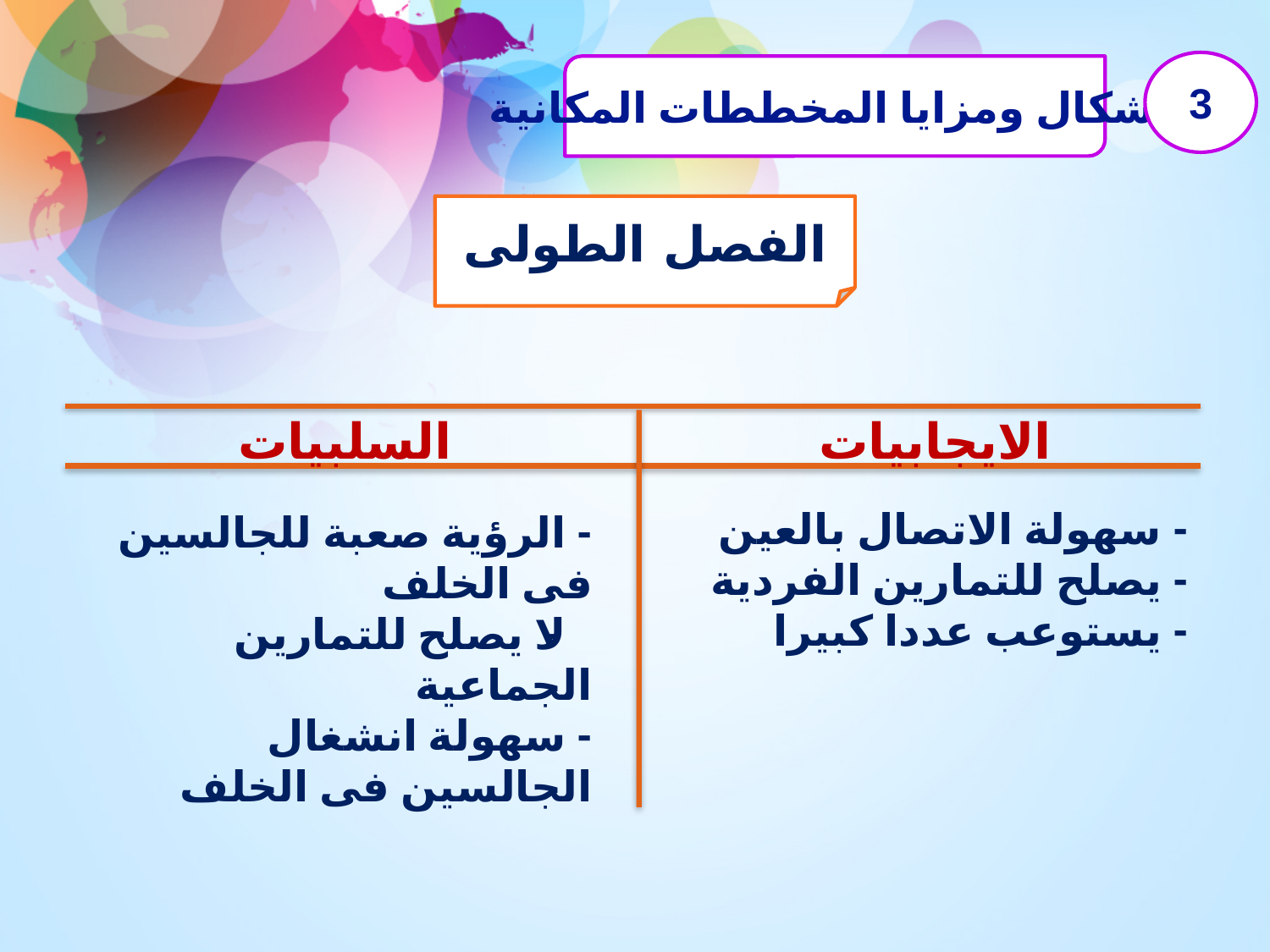

3
اشكال ومزايا المخططات المكانية
الفصل الطولى
السلبيات
الايجابيات
- سهولة الاتصال بالعين
- يصلح للتمارين الفردية
- يستوعب عددا كبيرا
- الرؤية صعبة للجالسين فى الخلف
- لا يصلح للتمارين الجماعية
- سهولة انشغال الجالسين فى الخلف